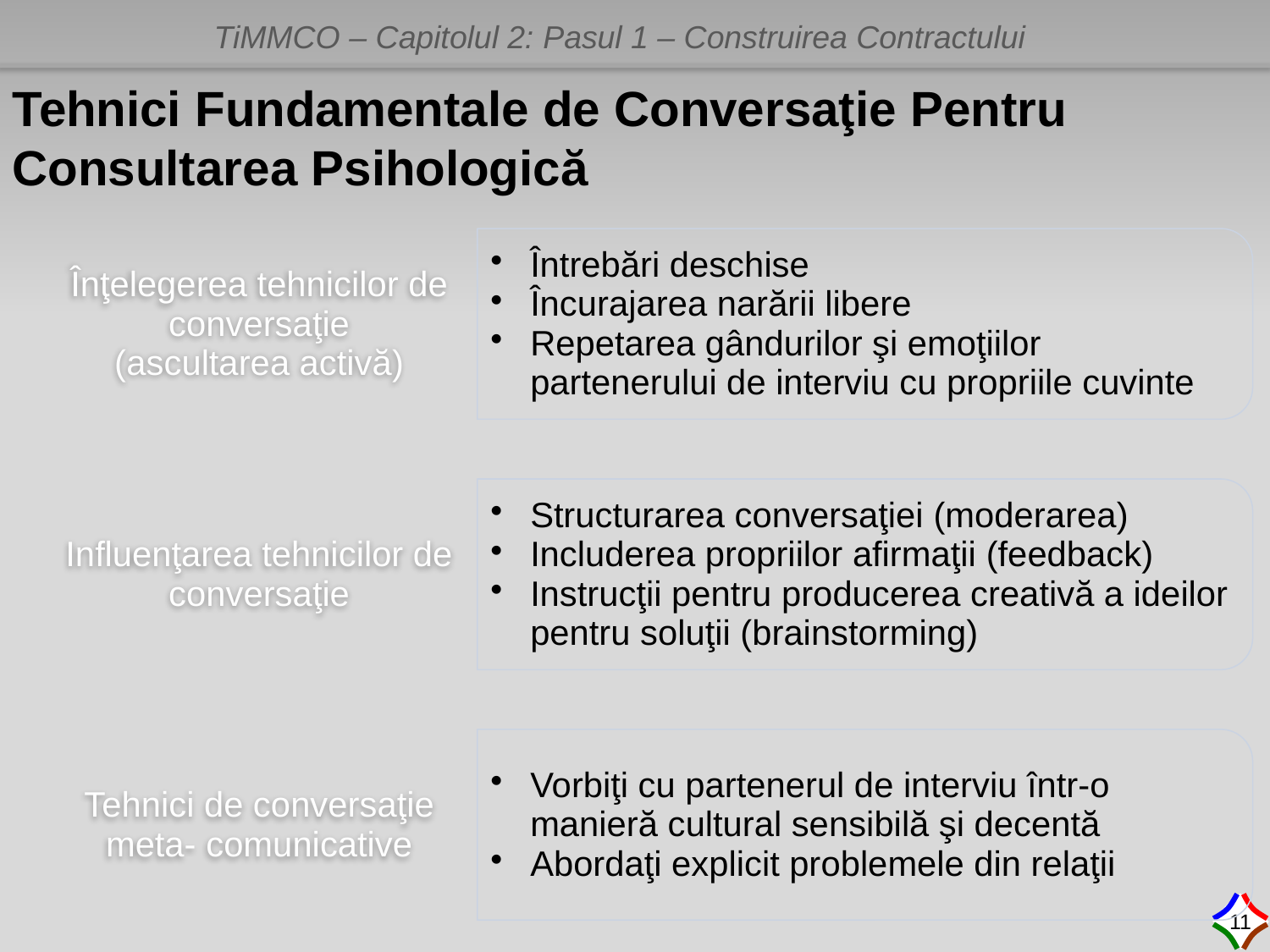

Tehnici Fundamentale de Conversaţie Pentru Consultarea Psihologică
Înţelegerea tehnicilor de conversaţie
(ascultarea activă)
Repetarea gândurilor şi emoţiilor partenerului de interviu cu propriile cuvinte
Influenţarea tehnicilor de conversaţie
Structurarea conversaţiei (moderarea)
Întrebări deschise
Încurajarea narării libere
Includerea propriilor afirmaţii (feedback)
Instrucţii pentru producerea creativă a ideilor pentru soluţii (brainstorming)
Tehnici de conversaţie meta- comunicative
Vorbiţi cu partenerul de interviu într-o manieră cultural sensibilă şi decentă
Abordaţi explicit problemele din relaţii